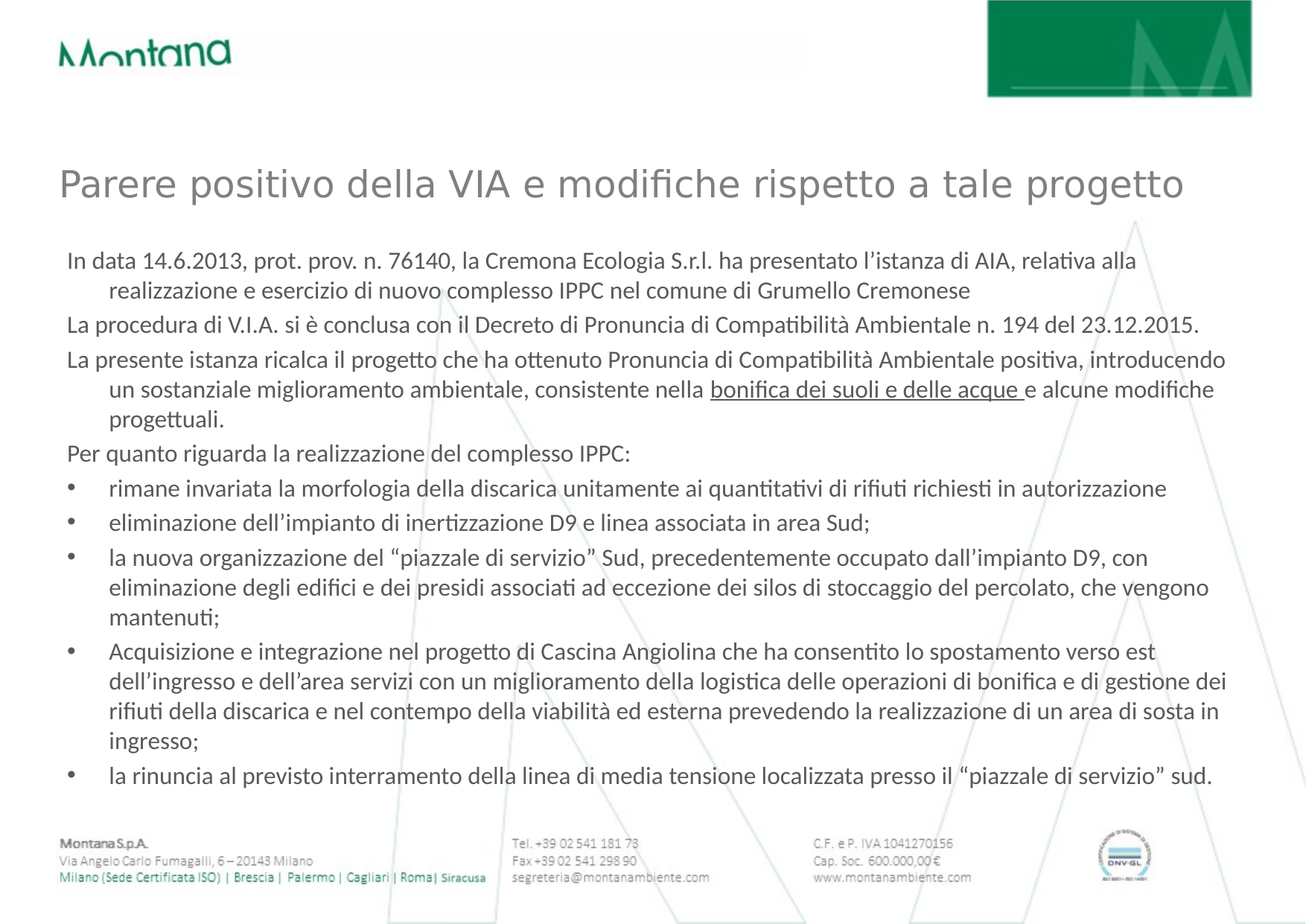

# Parere positivo della VIA e modifiche rispetto a tale progetto
In data 14.6.2013, prot. prov. n. 76140, la Cremona Ecologia S.r.l. ha presentato l’istanza di AIA, relativa alla realizzazione e esercizio di nuovo complesso IPPC nel comune di Grumello Cremonese
La procedura di V.I.A. si è conclusa con il Decreto di Pronuncia di Compatibilità Ambientale n. 194 del 23.12.2015.
La presente istanza ricalca il progetto che ha ottenuto Pronuncia di Compatibilità Ambientale positiva, introducendo un sostanziale miglioramento ambientale, consistente nella bonifica dei suoli e delle acque e alcune modifiche progettuali.
Per quanto riguarda la realizzazione del complesso IPPC:
rimane invariata la morfologia della discarica unitamente ai quantitativi di rifiuti richiesti in autorizzazione
eliminazione dell’impianto di inertizzazione D9 e linea associata in area Sud;
la nuova organizzazione del “piazzale di servizio” Sud, precedentemente occupato dall’impianto D9, con eliminazione degli edifici e dei presidi associati ad eccezione dei silos di stoccaggio del percolato, che vengono mantenuti;
Acquisizione e integrazione nel progetto di Cascina Angiolina che ha consentito lo spostamento verso est dell’ingresso e dell’area servizi con un miglioramento della logistica delle operazioni di bonifica e di gestione dei rifiuti della discarica e nel contempo della viabilità ed esterna prevedendo la realizzazione di un area di sosta in ingresso;
la rinuncia al previsto interramento della linea di media tensione localizzata presso il “piazzale di servizio” sud.